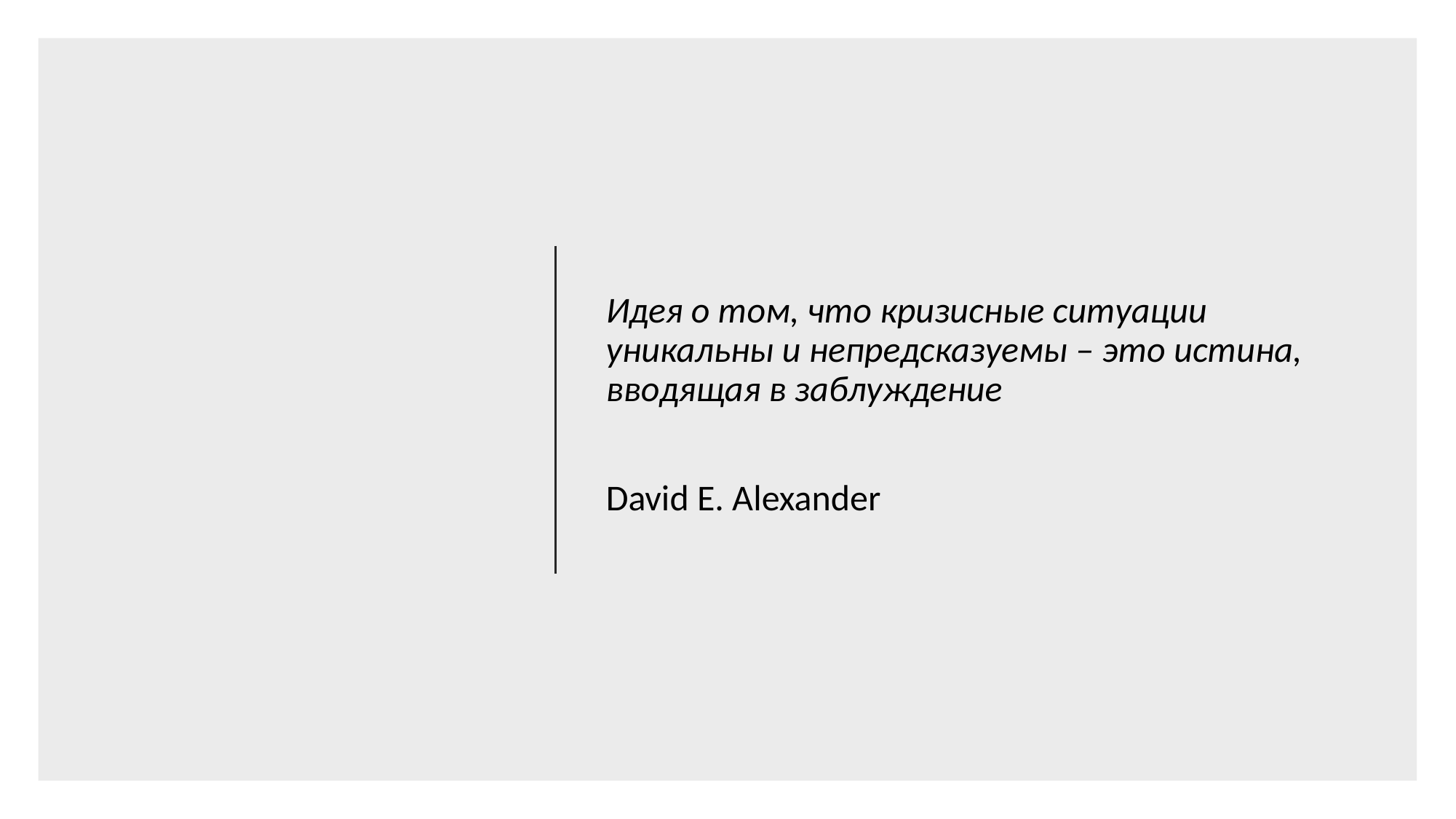

Идея о том, что кризисные ситуации уникальны и непредсказуемы – это истина, вводящая в заблуждение

David E. Alexander